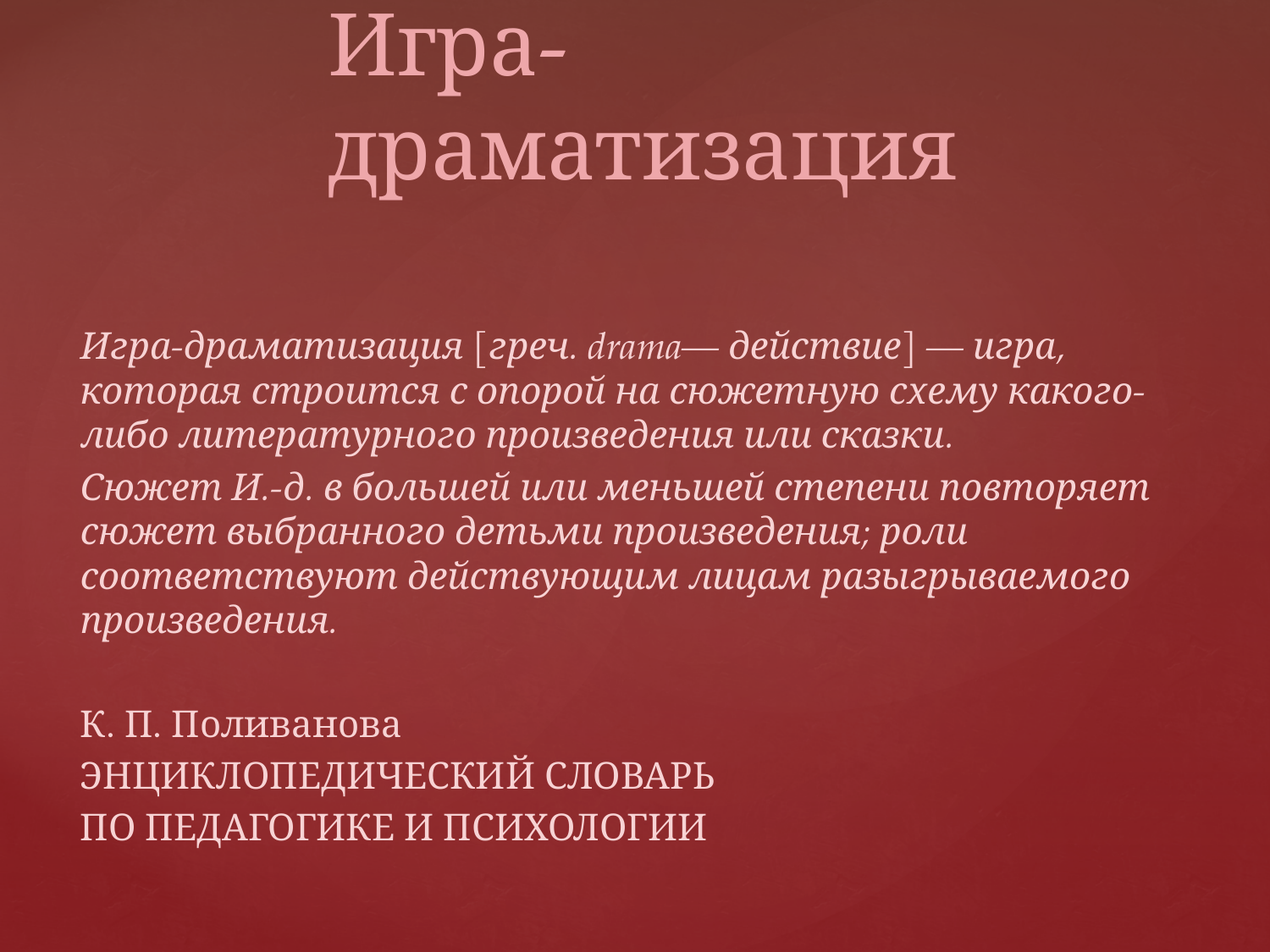

# Игра-драматизация
Игра-драматизация [греч. drama— действие] — игра, которая строится с опорой на сюжетную схему какого-либо литературного произведения или сказки.
Сюжет И.-д. в большей или меньшей степени повторяет сюжет выбранного детьми произведения; роли соответствуют действующим лицам разыгрываемого произведения.

К. П. Поливанова
ЭНЦИКЛОПЕДИЧЕСКИЙ СЛОВАРЬ
ПО ПЕДАГОГИКЕ И ПСИХОЛОГИИ